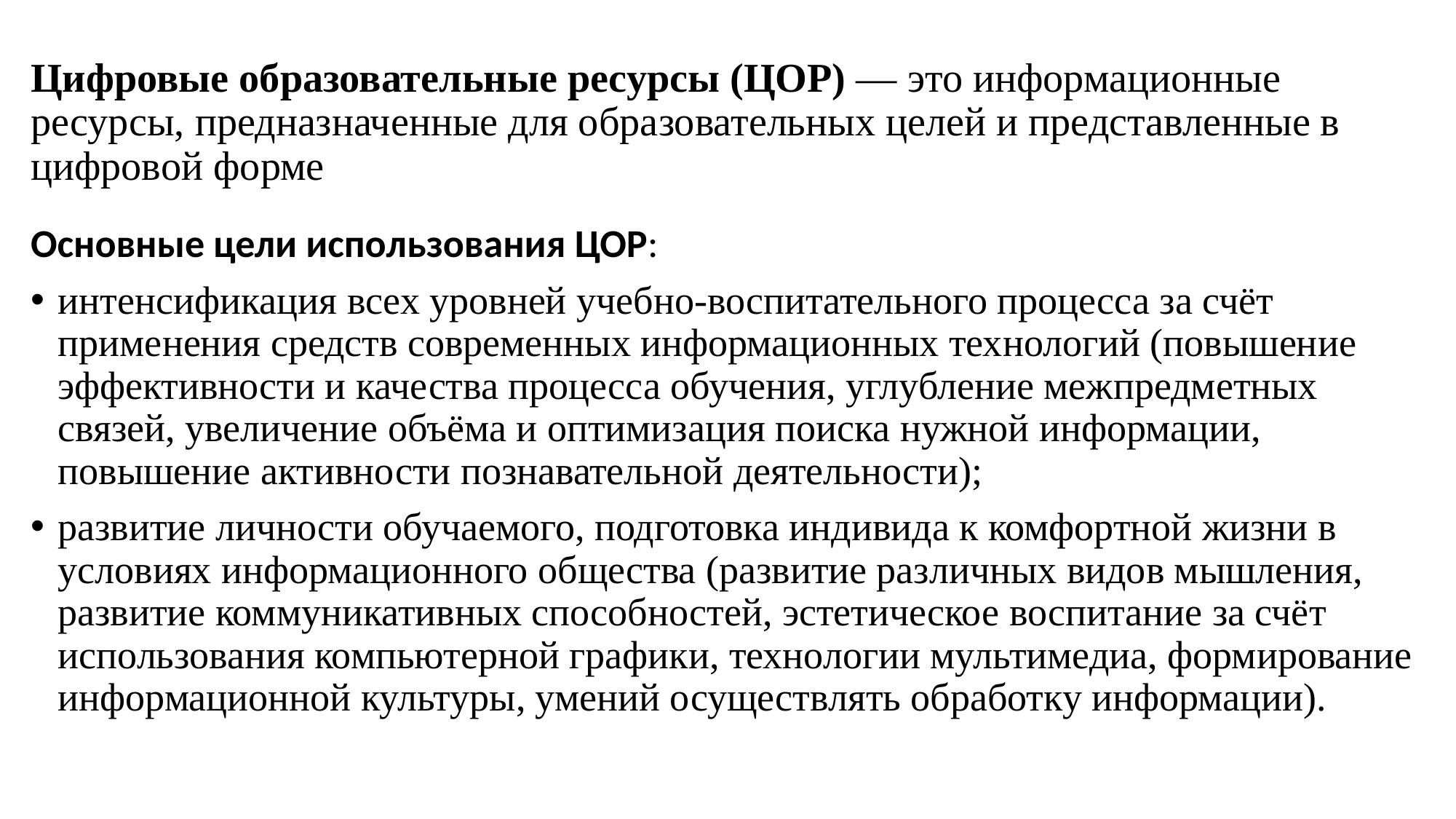

# Цифровые образовательные ресурсы (ЦОР) — это информационные ресурсы, предназначенные для образовательных целей и представленные в цифровой форме
Основные цели использования ЦОР:
интенсификация всех уровней учебно-воспитательного процесса за счёт применения средств современных информационных технологий (повышение эффективности и качества процесса обучения, углубление межпредметных связей, увеличение объёма и оптимизация поиска нужной информации, повышение активности познавательной деятельности);
развитие личности обучаемого, подготовка индивида к комфортной жизни в условиях информационного общества (развитие различных видов мышления, развитие коммуникативных способностей, эстетическое воспитание за счёт использования компьютерной графики, технологии мультимедиа, формирование информационной культуры, умений осуществлять обработку информации).